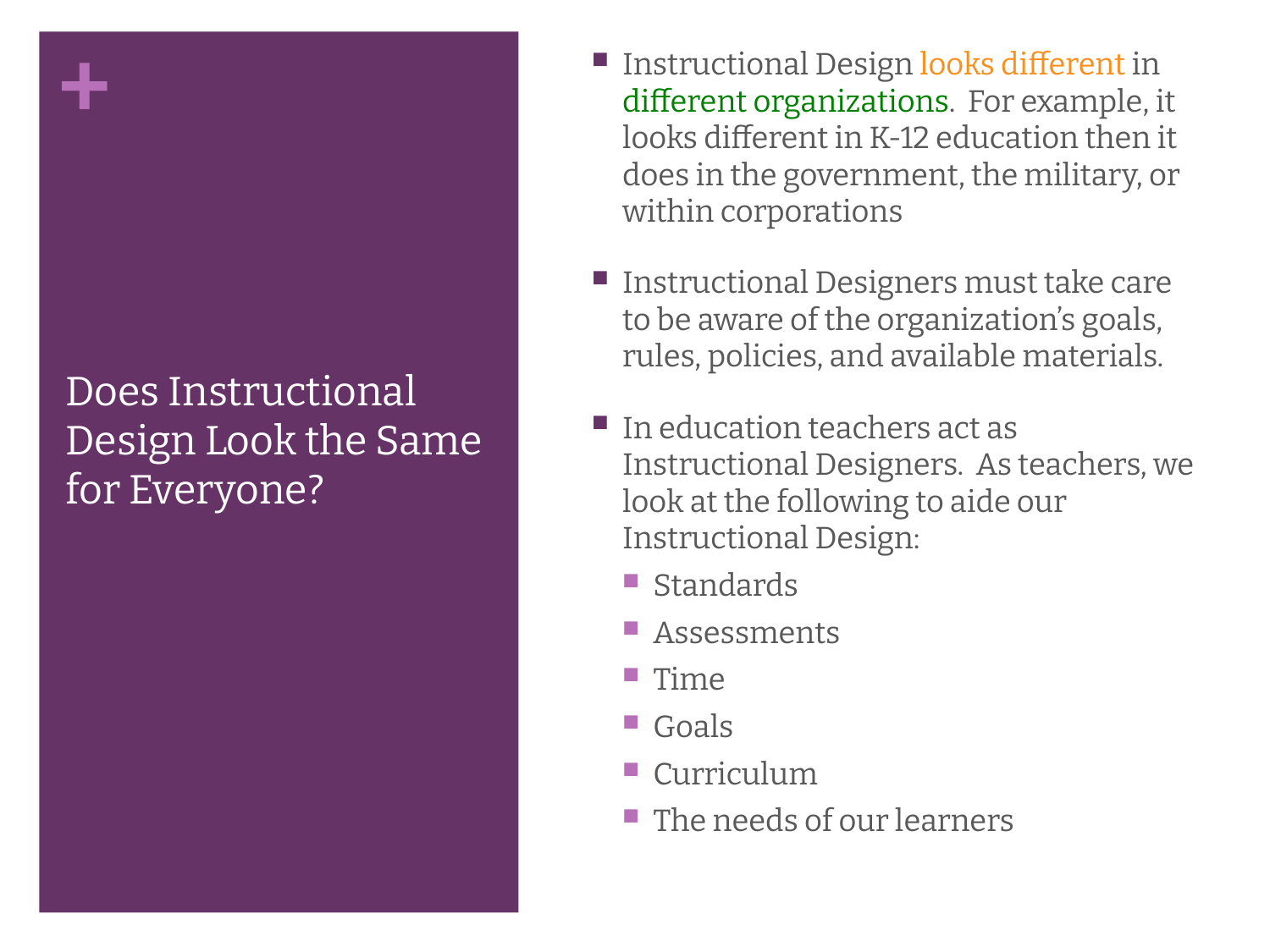

Instructional Design looks different in different organizations.  For example, it looks different in K-12 education then it does in the government, the military, or within corporations
Instructional Designers must take care to be aware of the organization’s goals, rules, policies, and available materials.
In education teachers act as Instructional Designers.  As teachers, we look at the following to aide our Instructional Design:
Standards
Assessments
Time
Goals
Curriculum
The needs of our learners
# Does Instructional Design Look the Same for Everyone?